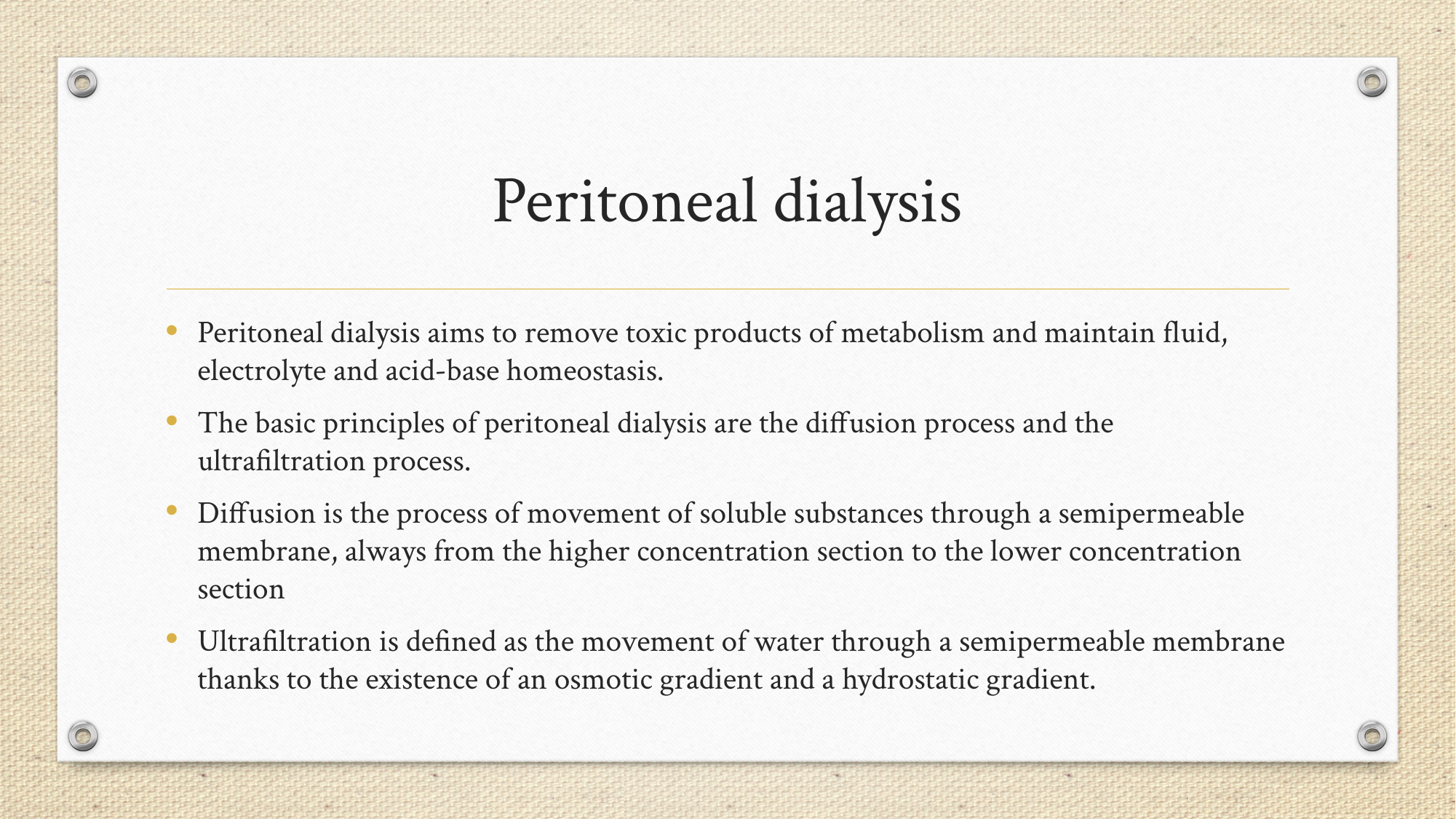

# Peritoneal dialysis
Peritoneal dialysis aims to remove toxic products of metabolism and maintain fluid, electrolyte and acid-base homeostasis.
The basic principles of peritoneal dialysis are the diffusion process and the ultrafiltration process.
Diffusion is the process of movement of soluble substances through a semipermeable membrane, always from the higher concentration section to the lower concentration section
Ultrafiltration is defined as the movement of water through a semipermeable membrane thanks to the existence of an osmotic gradient and a hydrostatic gradient.